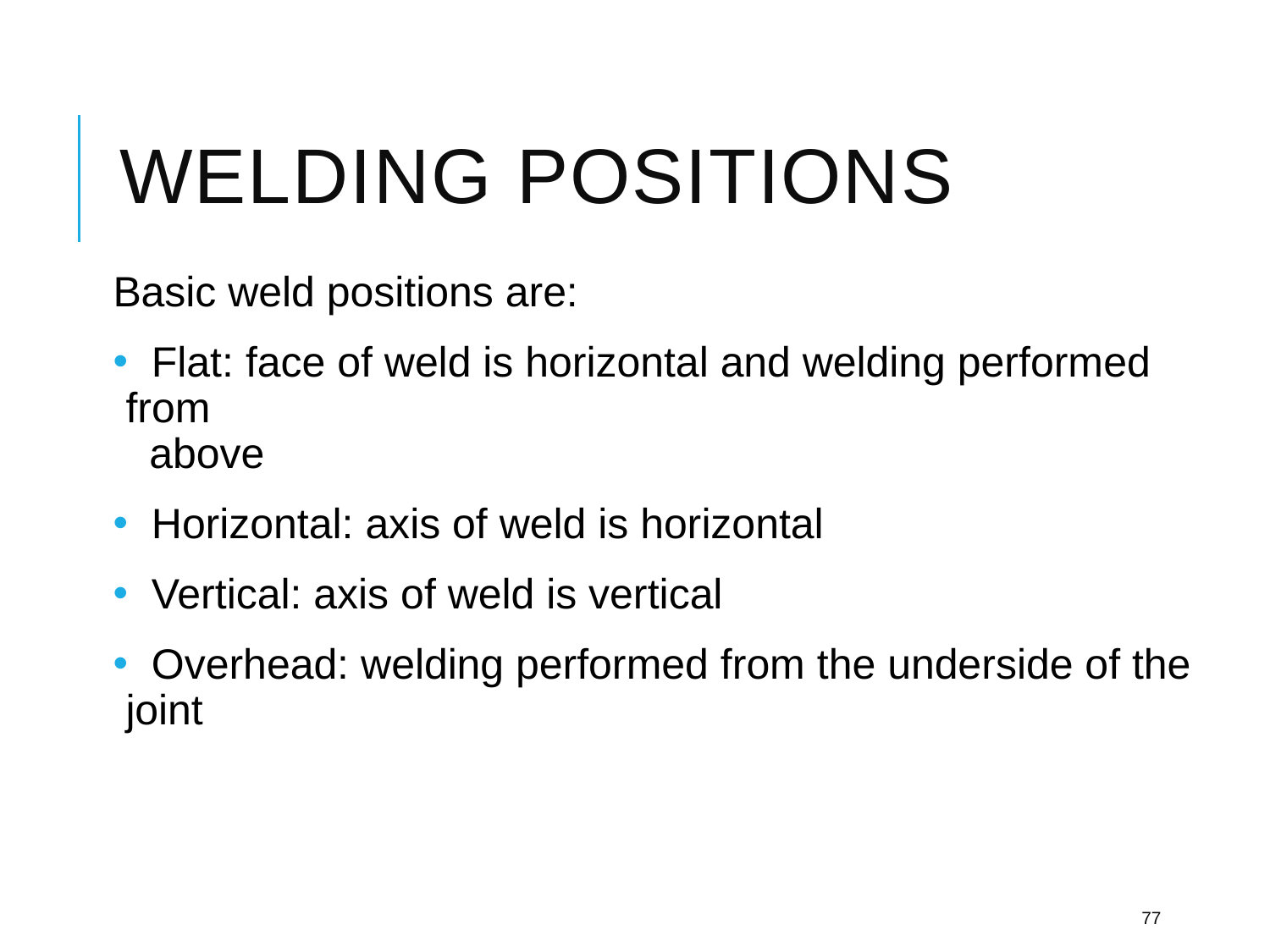

# WelDing positions
Basic weld positions are:
  Flat: face of weld is horizontal and welding performed from
  above
  Horizontal: axis of weld is horizontal
  Vertical: axis of weld is vertical
  Overhead: welding performed from the underside of the joint
77